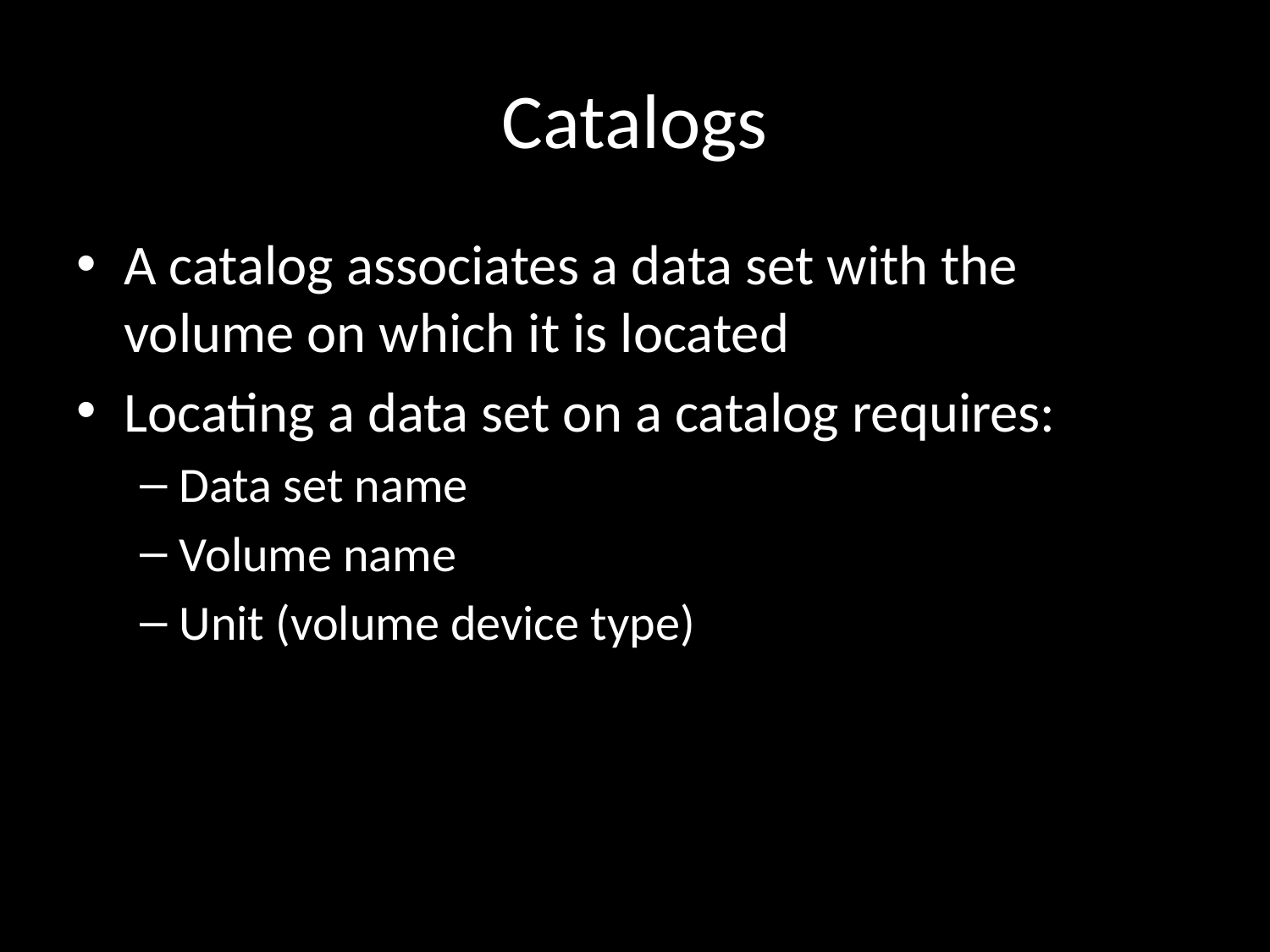

# Catalogs
A catalog associates a data set with the volume on which it is located
Locating a data set on a catalog requires:
Data set name
Volume name
Unit (volume device type)